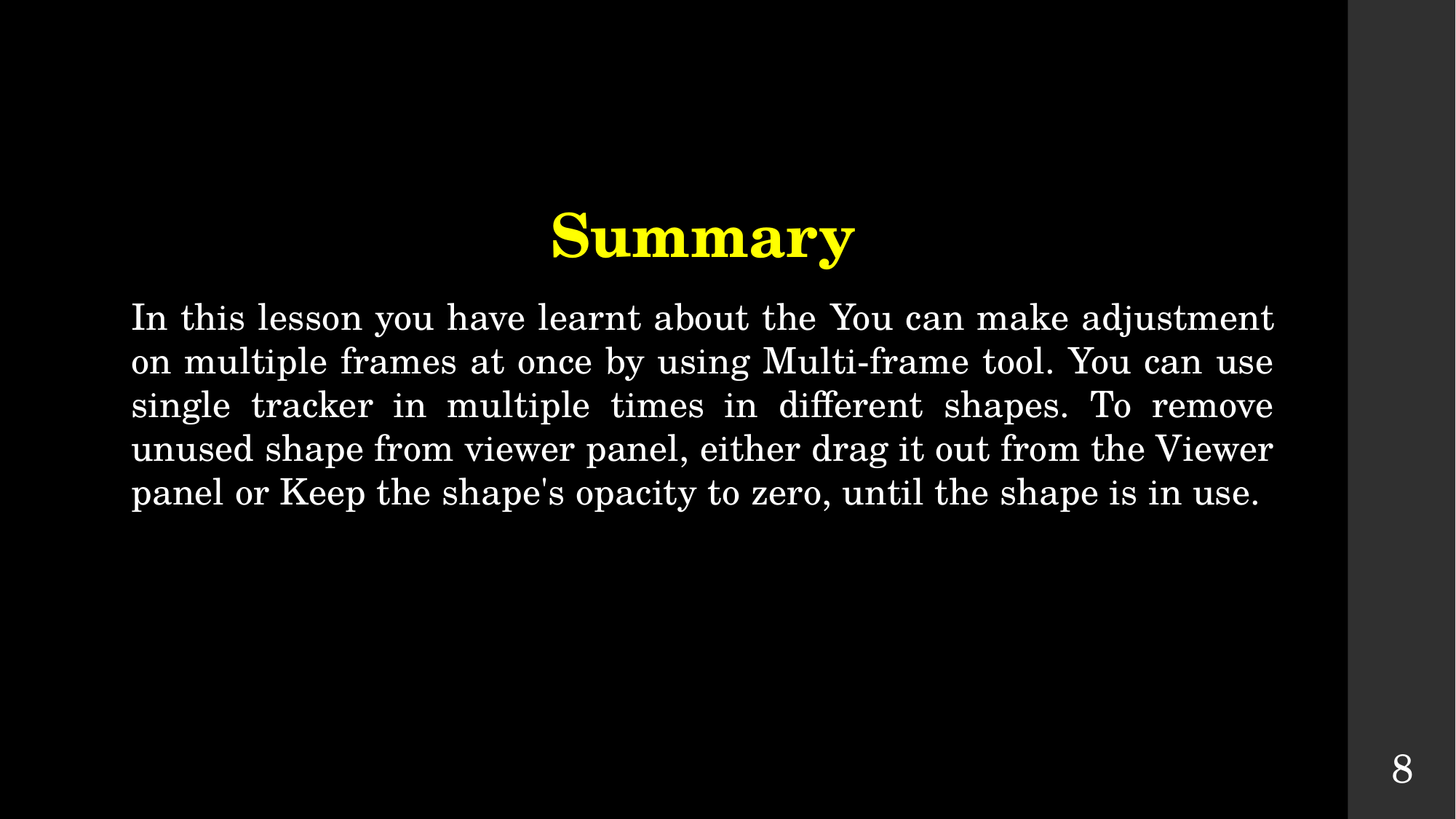

Summary
In this lesson you have learnt about the You can make adjustment on multiple frames at once by using Multi-frame tool. You can use single tracker in multiple times in different shapes. To remove unused shape from viewer panel, either drag it out from the Viewer panel or Keep the shape's opacity to zero, until the shape is in use.

8